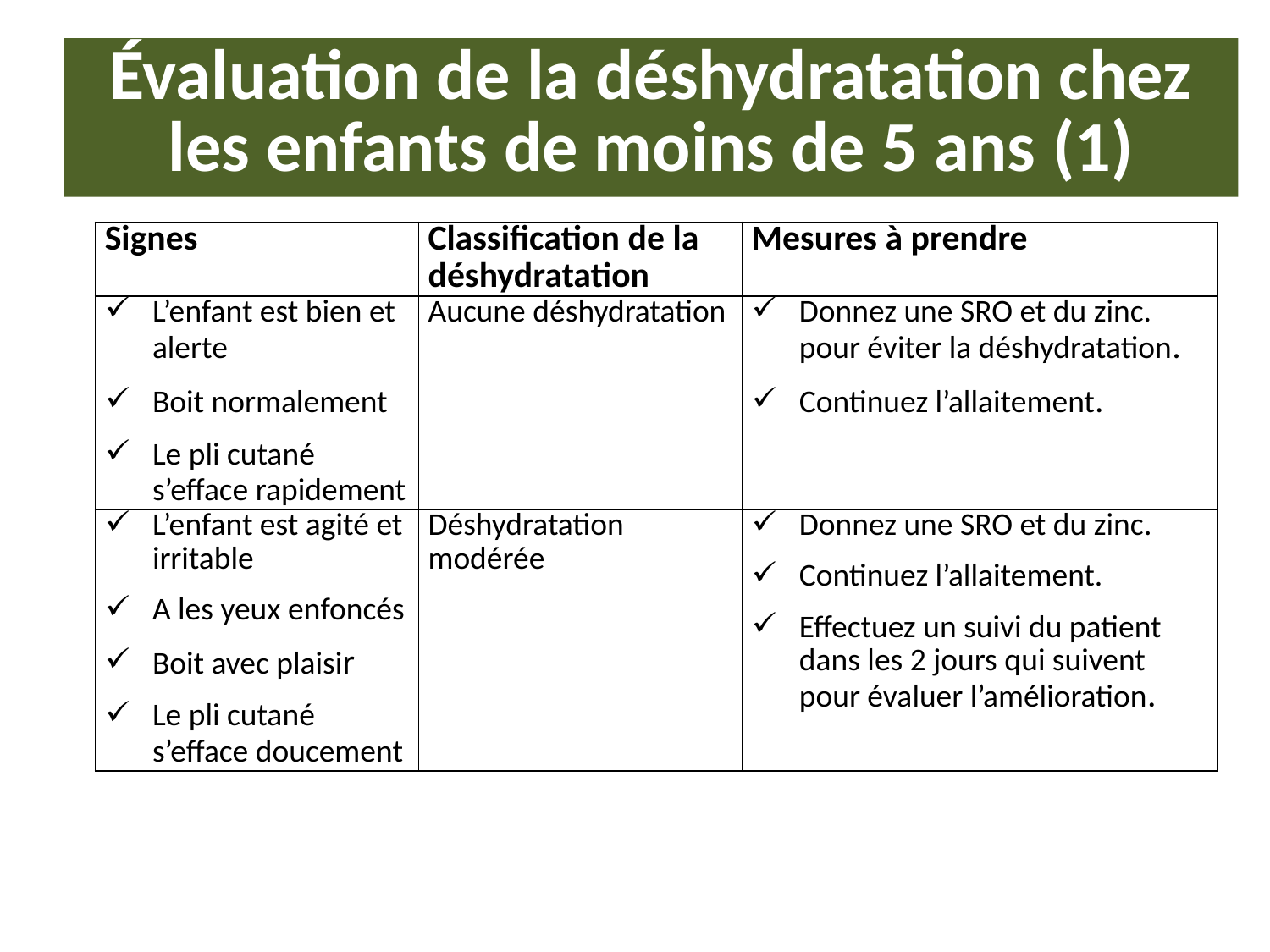

# Évaluation de la déshydratation chez les enfants de moins de 5 ans (1)
| Signes | Classification de la déshydratation | Mesures à prendre |
| --- | --- | --- |
| L’enfant est bien et alerte Boit normalement Le pli cutané s’efface rapidement | Aucune déshydratation | Donnez une SRO et du zinc. pour éviter la déshydratation. Continuez l’allaitement. |
| L’enfant est agité et irritable A les yeux enfoncés Boit avec plaisir Le pli cutané s’efface doucement | Déshydratation modérée | Donnez une SRO et du zinc. Continuez l’allaitement. Effectuez un suivi du patient dans les 2 jours qui suivent pour évaluer l’amélioration. |